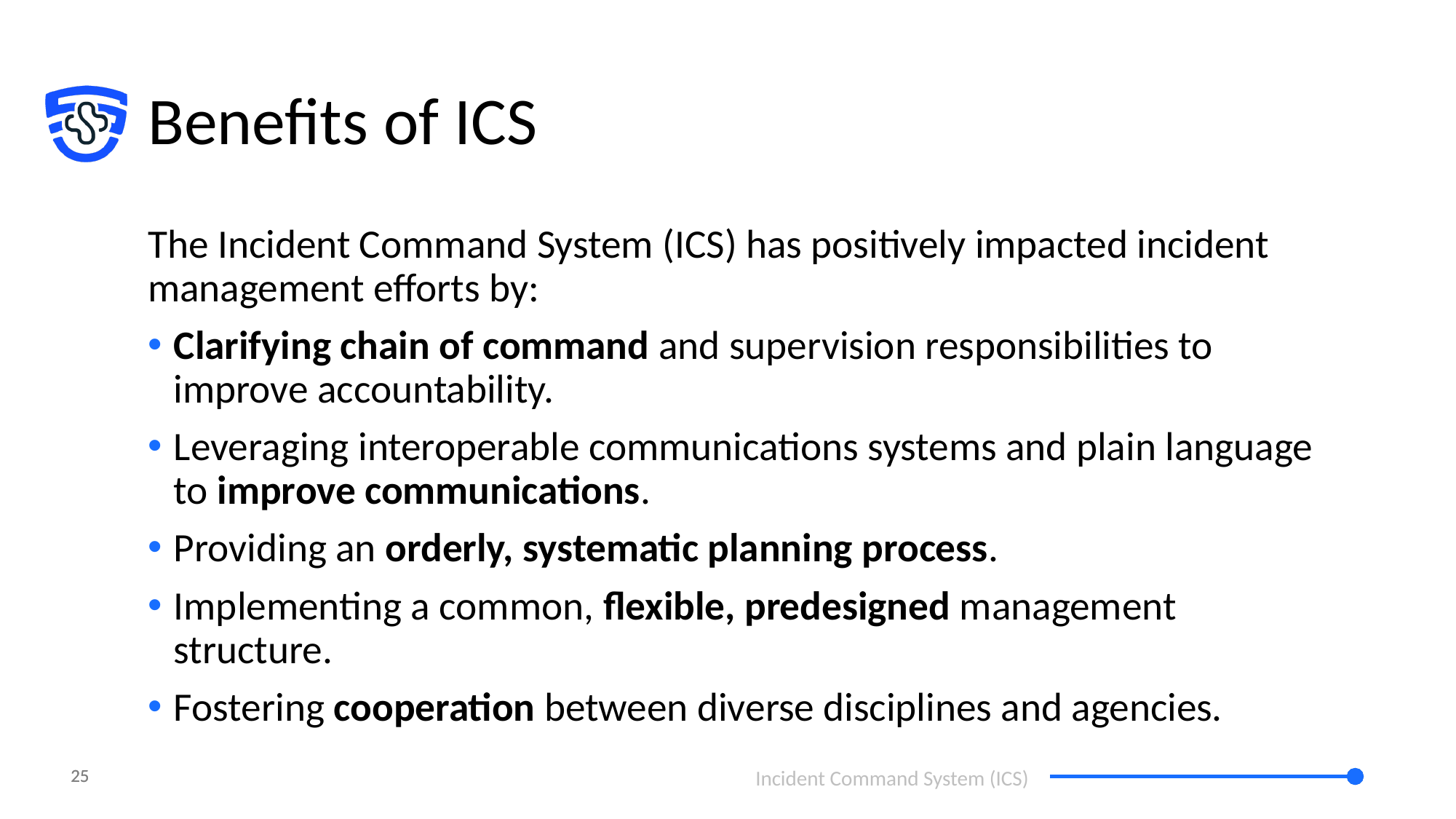

# Benefits of ICS
The Incident Command System (ICS) has positively impacted incident management efforts by:
Clarifying chain of command and supervision responsibilities to improve accountability.
Leveraging interoperable communications systems and plain language to improve communications.
Providing an orderly, systematic planning process.
Implementing a common, flexible, predesigned management structure.
Fostering cooperation between diverse disciplines and agencies.